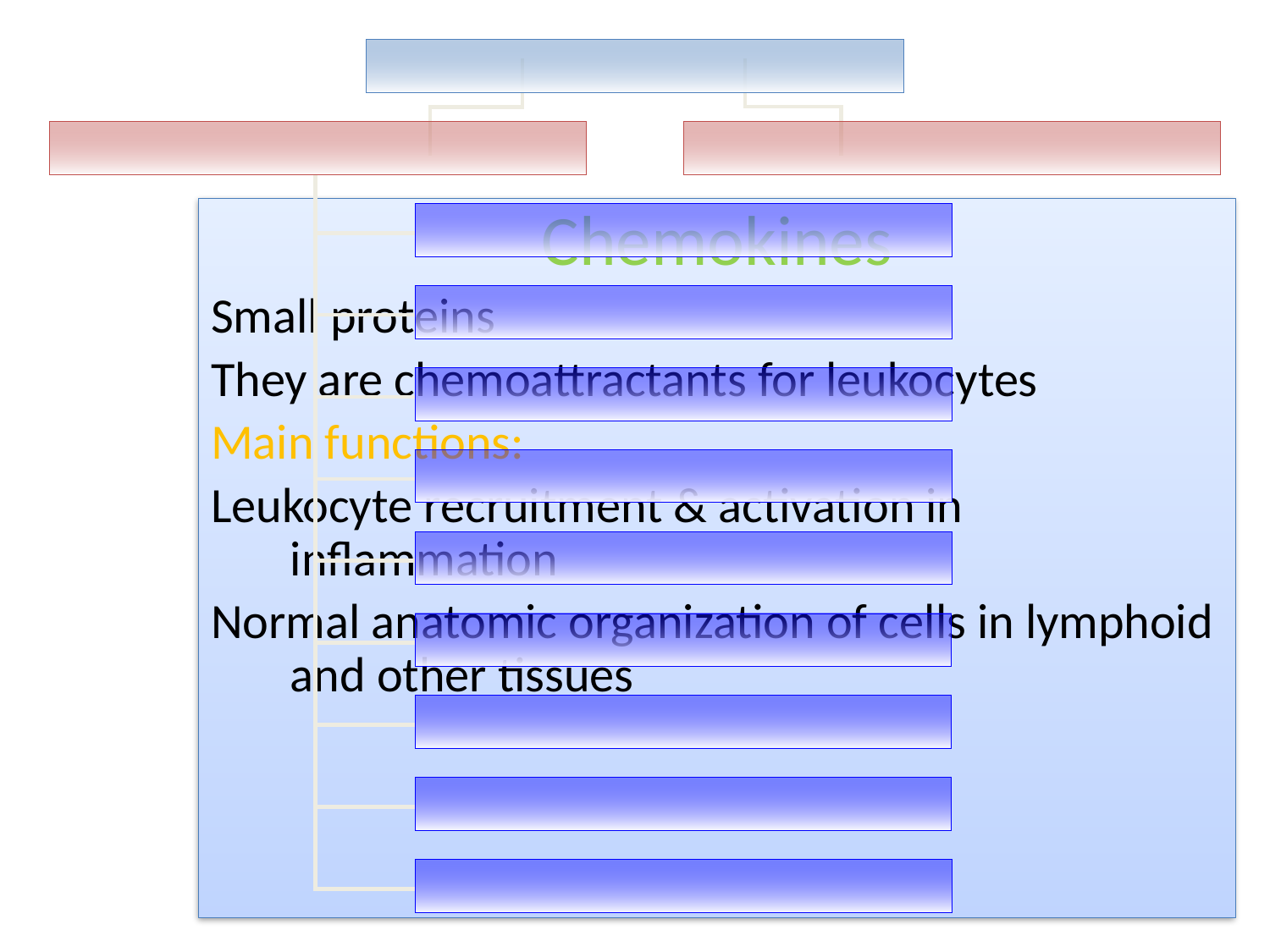

Chemokines
Small proteins
They are chemoattractants for leukocytes
Main functions:
Leukocyte recruitment & activation in inflammation
Normal anatomic organization of cells in lymphoid and other tissues